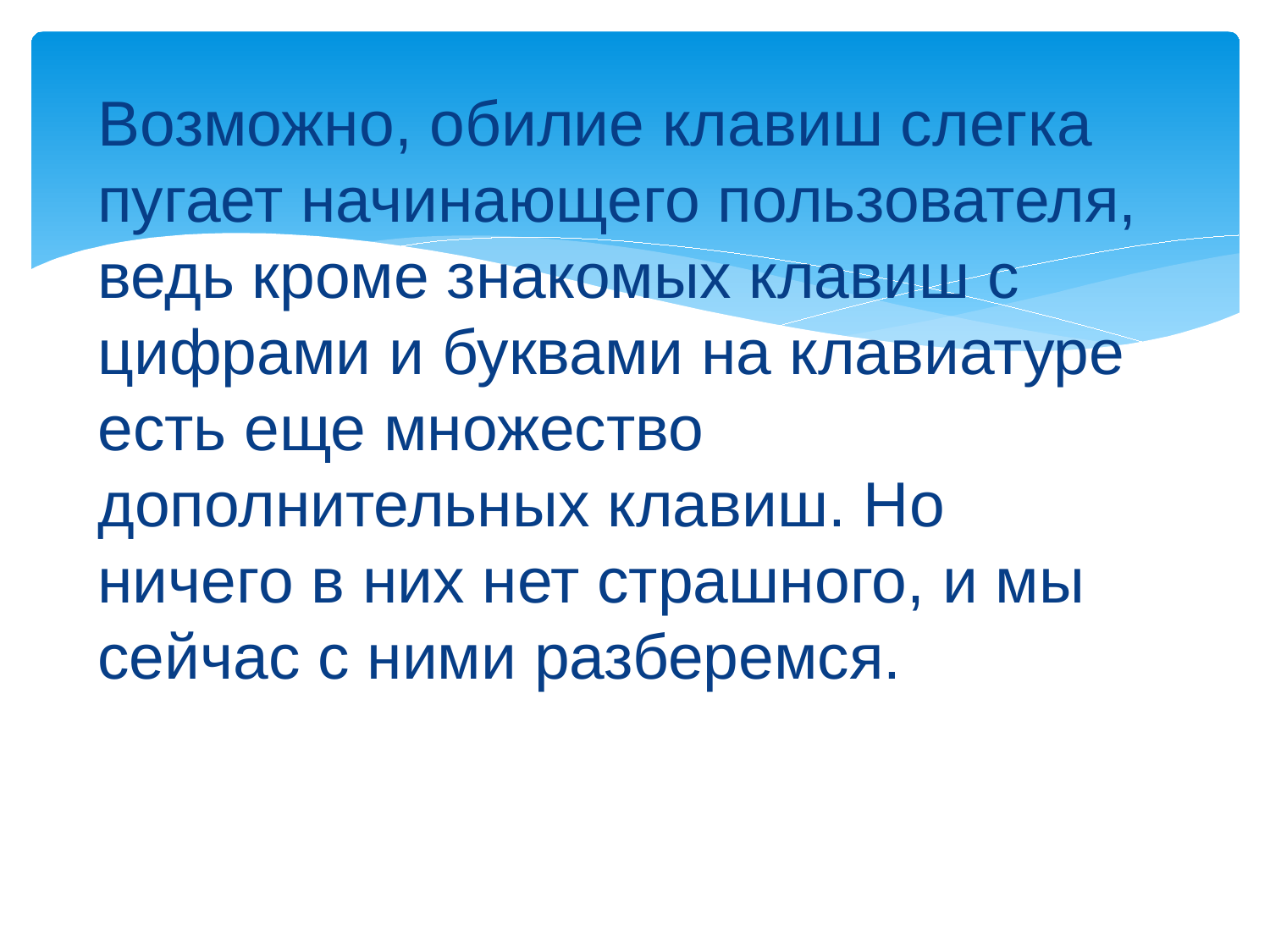

Возможно, обилие клавиш слегка пугает начинающего пользователя, ведь кроме знакомых клавиш с цифрами и буквами на клавиатуре есть еще множество дополнительных клавиш. Но ничего в них нет страшного, и мы сейчас с ними разберемся.